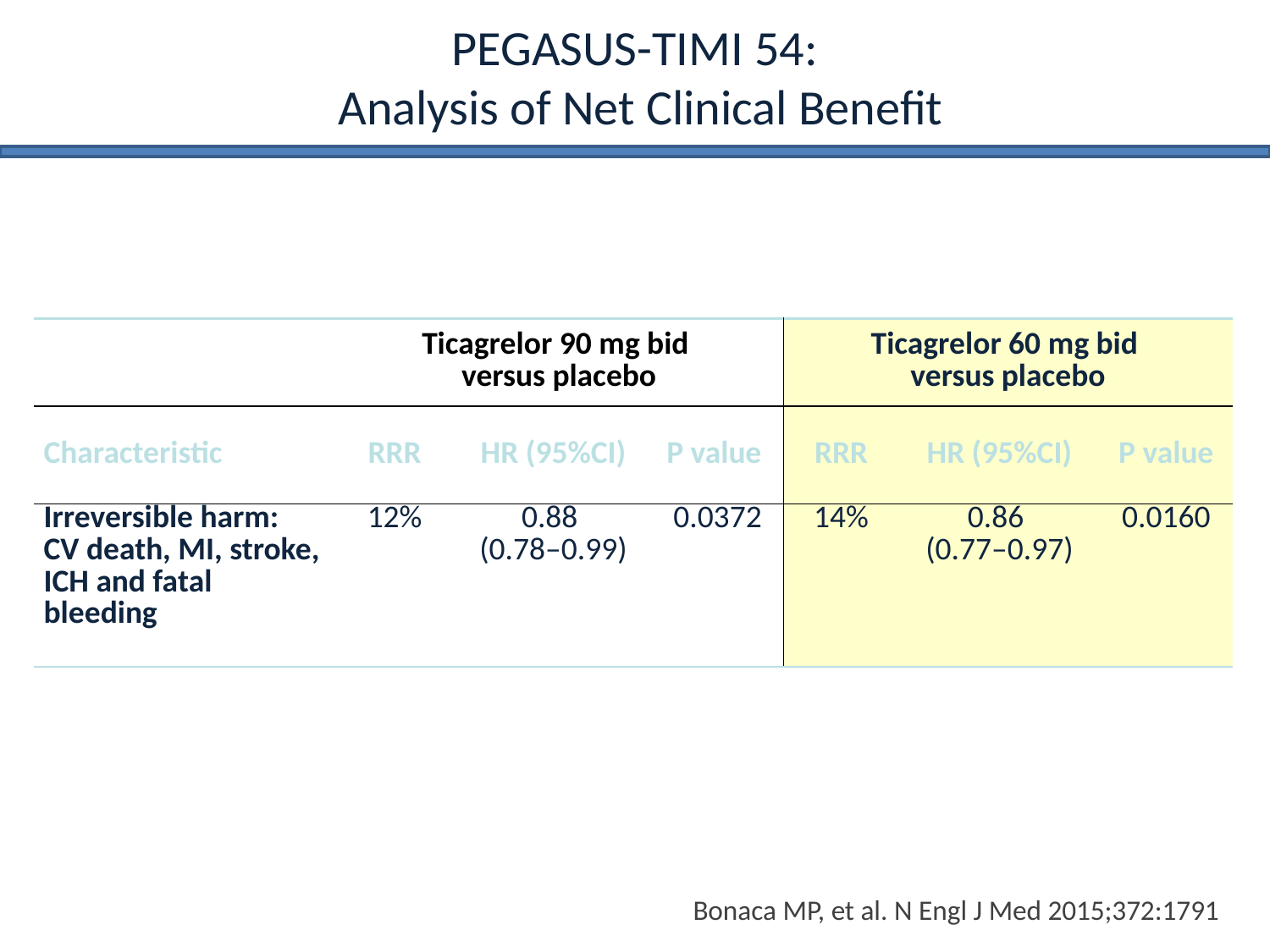

PEGASUS-TIMI 54:
Analysis of Net Clinical Benefit

|  | Ticagrelor 90 mg bid versus placebo |  |  | Ticagrelor 60 mg bid versus placebo |  |  |
| --- | --- | --- | --- | --- | --- | --- |
| Characteristic | RRR | HR (95%CI) | P value | RRR | HR (95%CI) | P value |
| Irreversible harm: CV death, MI, stroke, ICH and fatal bleeding | 12% | 0.88 (0.78–0.99) | 0.0372 | 14% | 0.86 (0.77–0.97) | 0.0160 |
Bonaca MP, et al. N Engl J Med 2015;372:1791